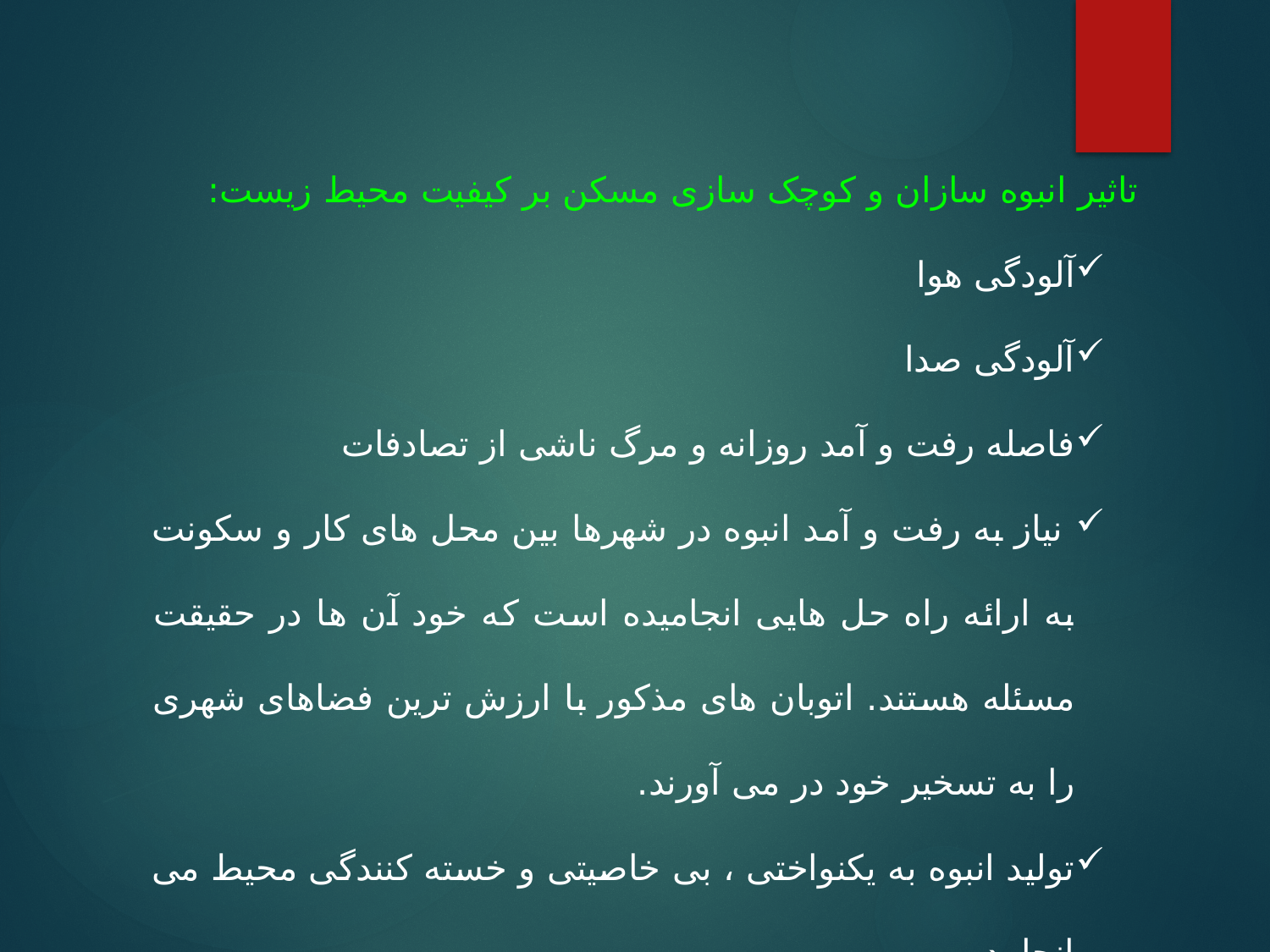

تاثیر انبوه سازان و کوچک سازی مسکن بر کیفیت محیط زیست:
آلودگی هوا
آلودگی صدا
فاصله رفت و آمد روزانه و مرگ ناشی از تصادفات
 نیاز به رفت و آمد انبوه در شهرها بین محل های کار و سکونت به ارائه راه حل هایی انجامیده است که خود آن ها در حقیقت مسئله هستند. اتوبان های مذکور با ارزش ترین فضاهای شهری را به تسخیر خود در می آورند.
تولید انبوه به یکنواختی ، بی خاصیتی و خسته کنندگی محیط می انجامد.